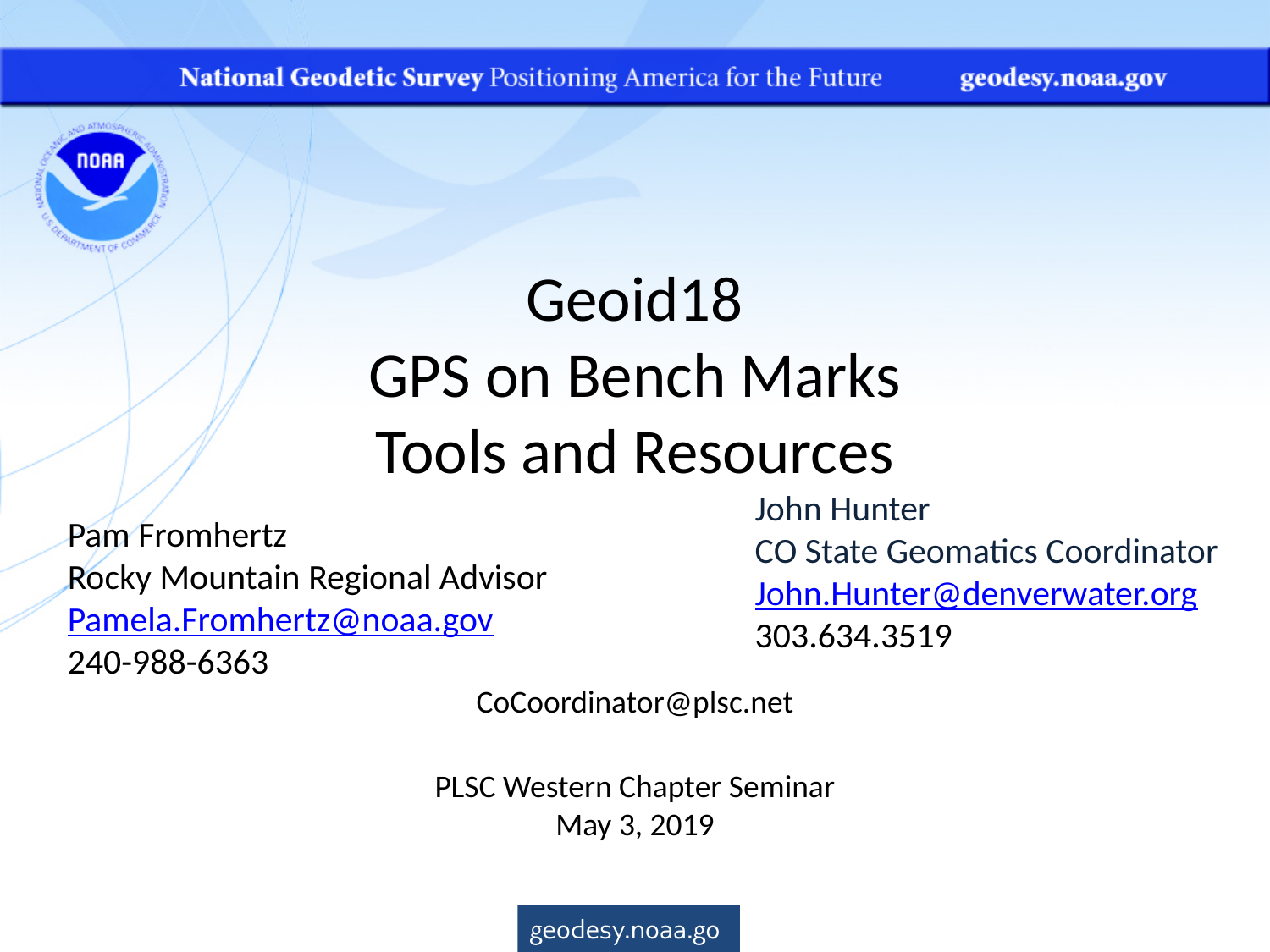

Geoid18
GPS on Bench Marks
Tools and Resources
John Hunter
CO State Geomatics Coordinator
John.Hunter@denverwater.org
303.634.3519
Pam Fromhertz
Rocky Mountain Regional Advisor
Pamela.Fromhertz@noaa.gov
240-988-6363
CoCoordinator@plsc.net
PLSC Western Chapter Seminar
May 3, 2019
geodesy.noaa.gov